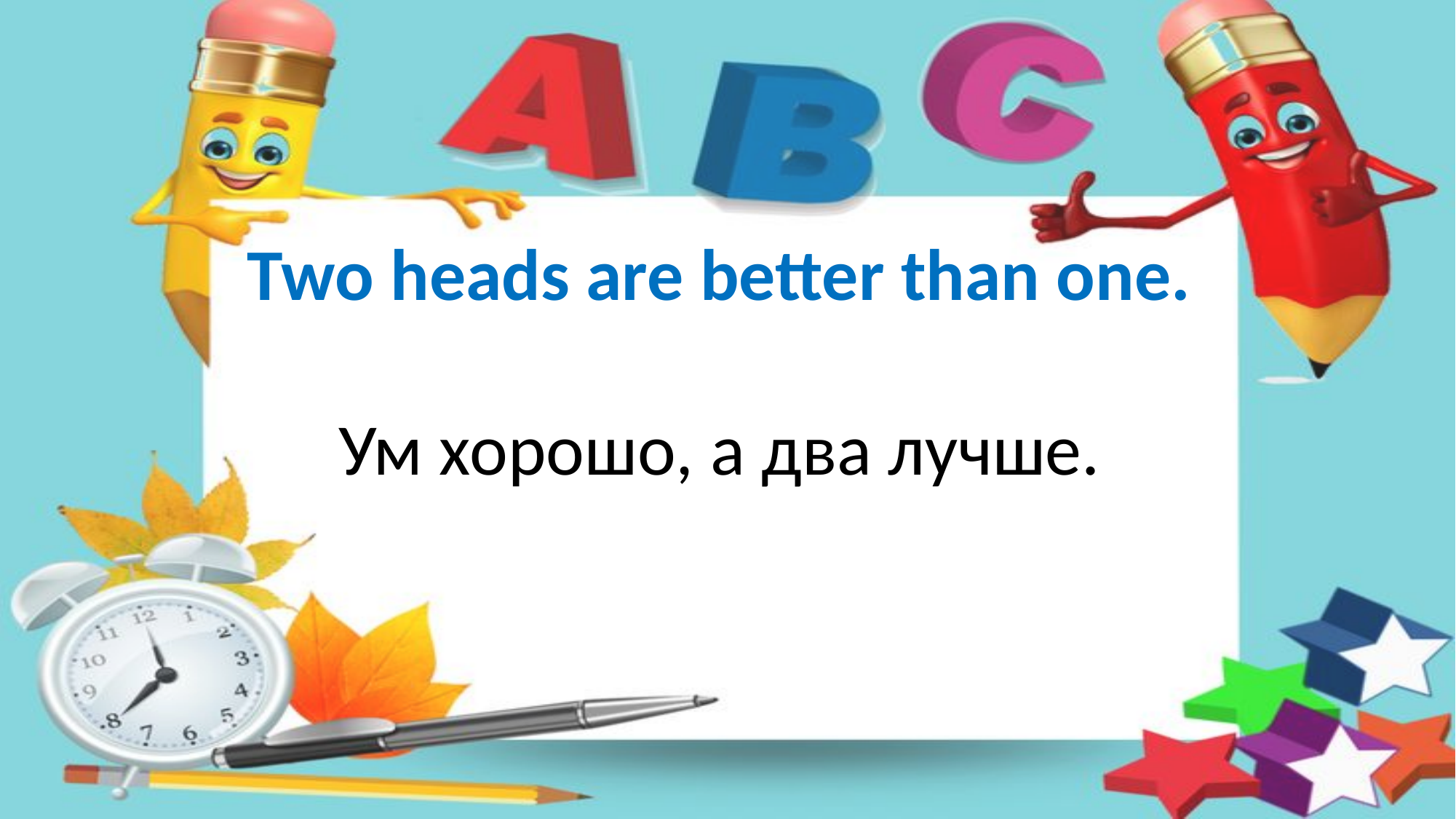

Two heads are better than one.

Ум хорошо, а два лучше.